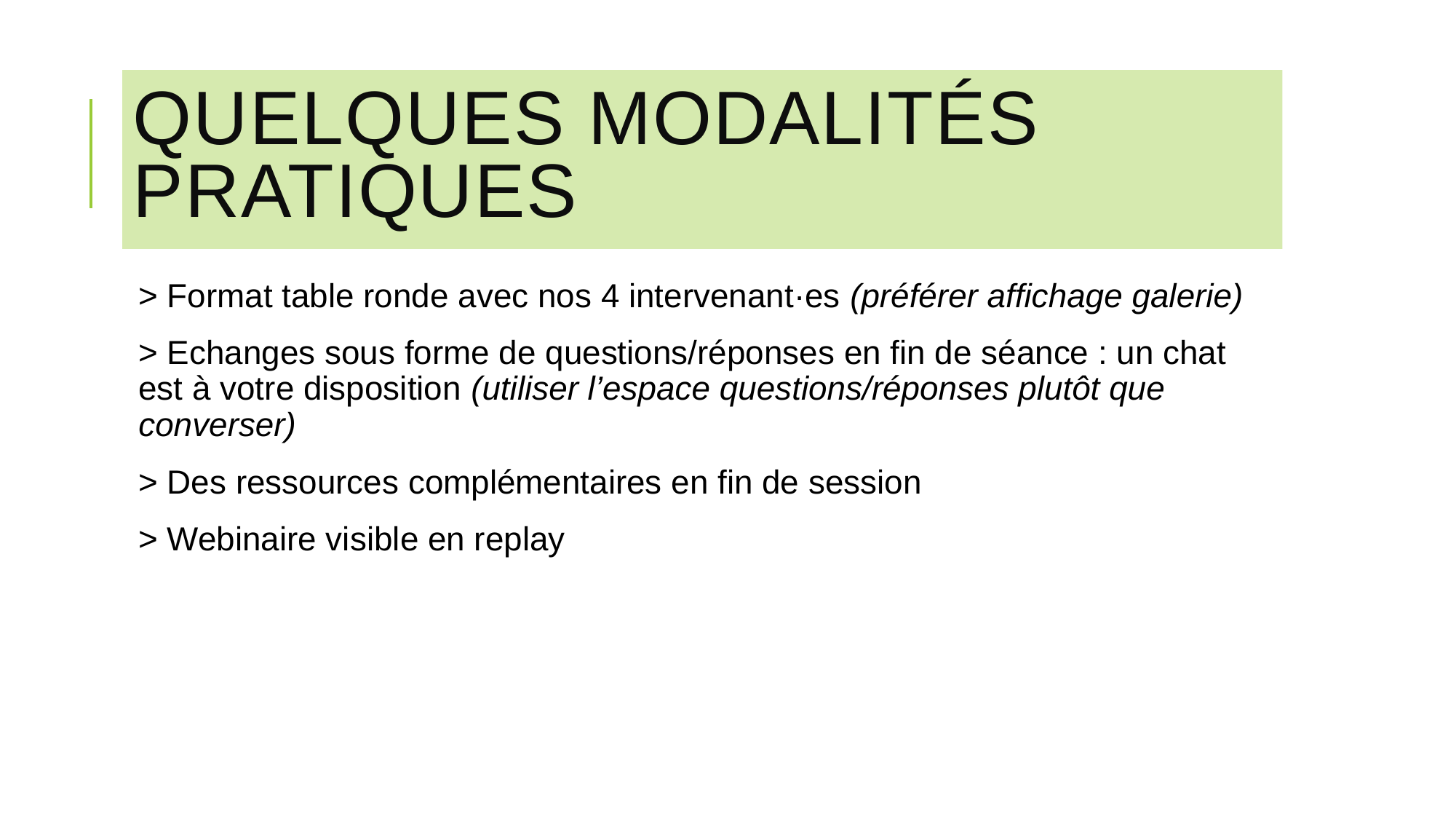

# QUELQUES MODALITÉS PRATIQUES
> Format table ronde avec nos 4 intervenant·es (préférer affichage galerie)
> Echanges sous forme de questions/réponses en fin de séance : un chat est à votre disposition (utiliser l’espace questions/réponses plutôt que converser)
> Des ressources complémentaires en fin de session
> Webinaire visible en replay